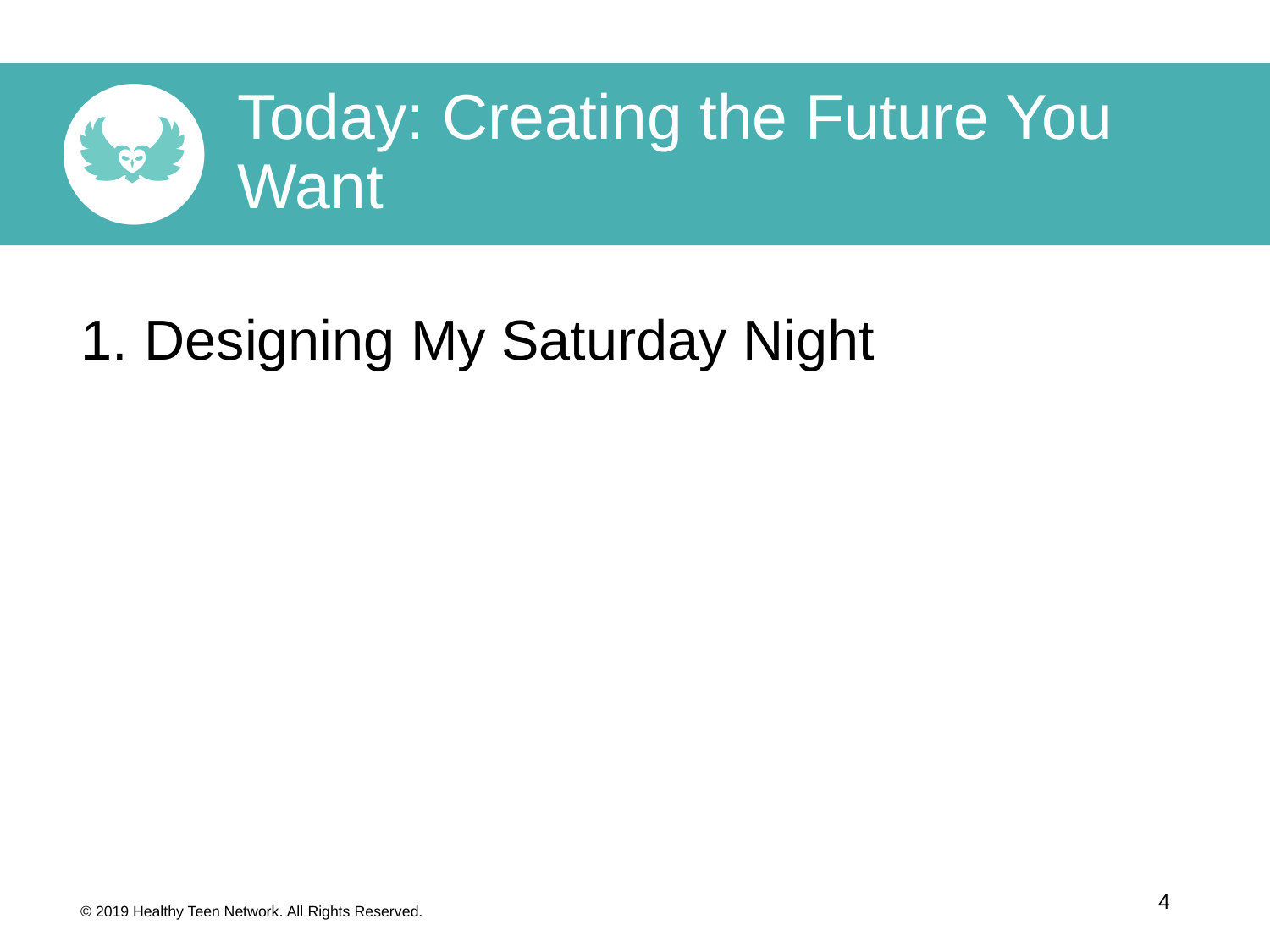

Today: Creating the Future You Want
Designing My Saturday Night